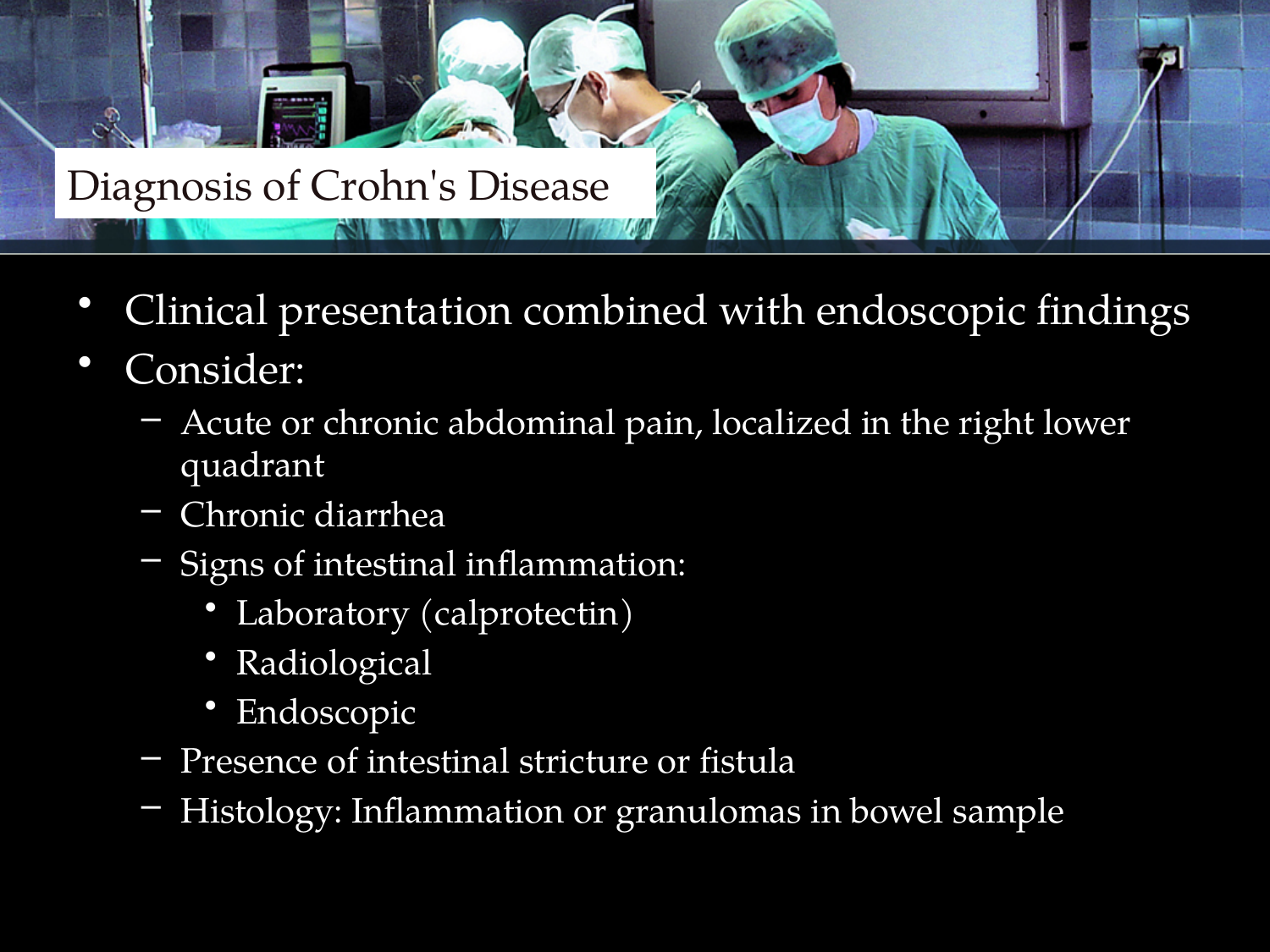

# Diagnosis of Crohn's Disease
Clinical presentation combined with endoscopic findings
Consider:
Acute or chronic abdominal pain, localized in the right lower quadrant
Chronic diarrhea
Signs of intestinal inflammation:
Laboratory (calprotectin)
Radiological
Endoscopic
Presence of intestinal stricture or fistula
Histology: Inflammation or granulomas in bowel sample